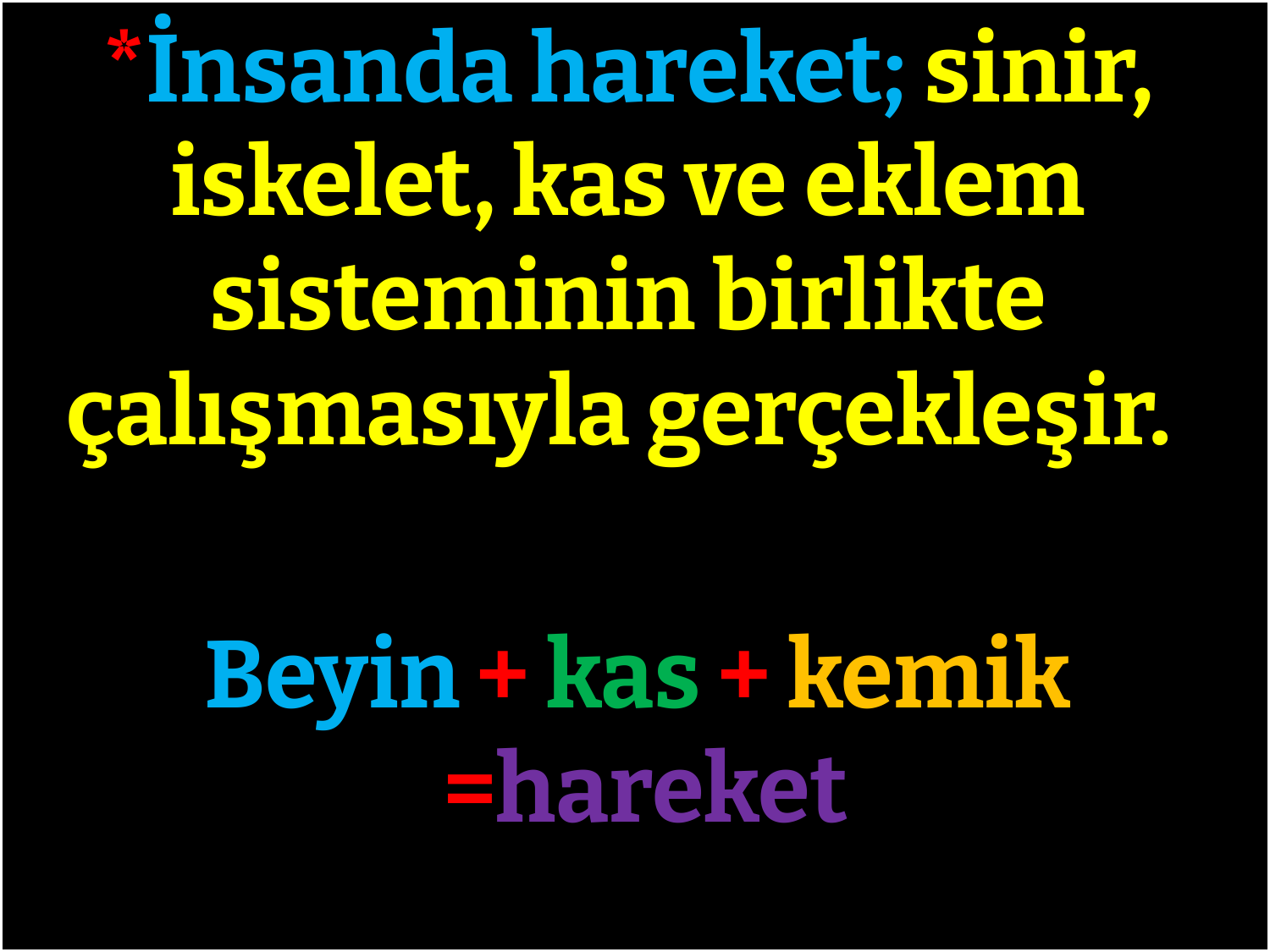

*İnsanda hareket; sinir, iskelet, kas ve eklem sisteminin birlikte çalışmasıyla gerçekleşir.
#
Beyin + kas + kemik  =hareket